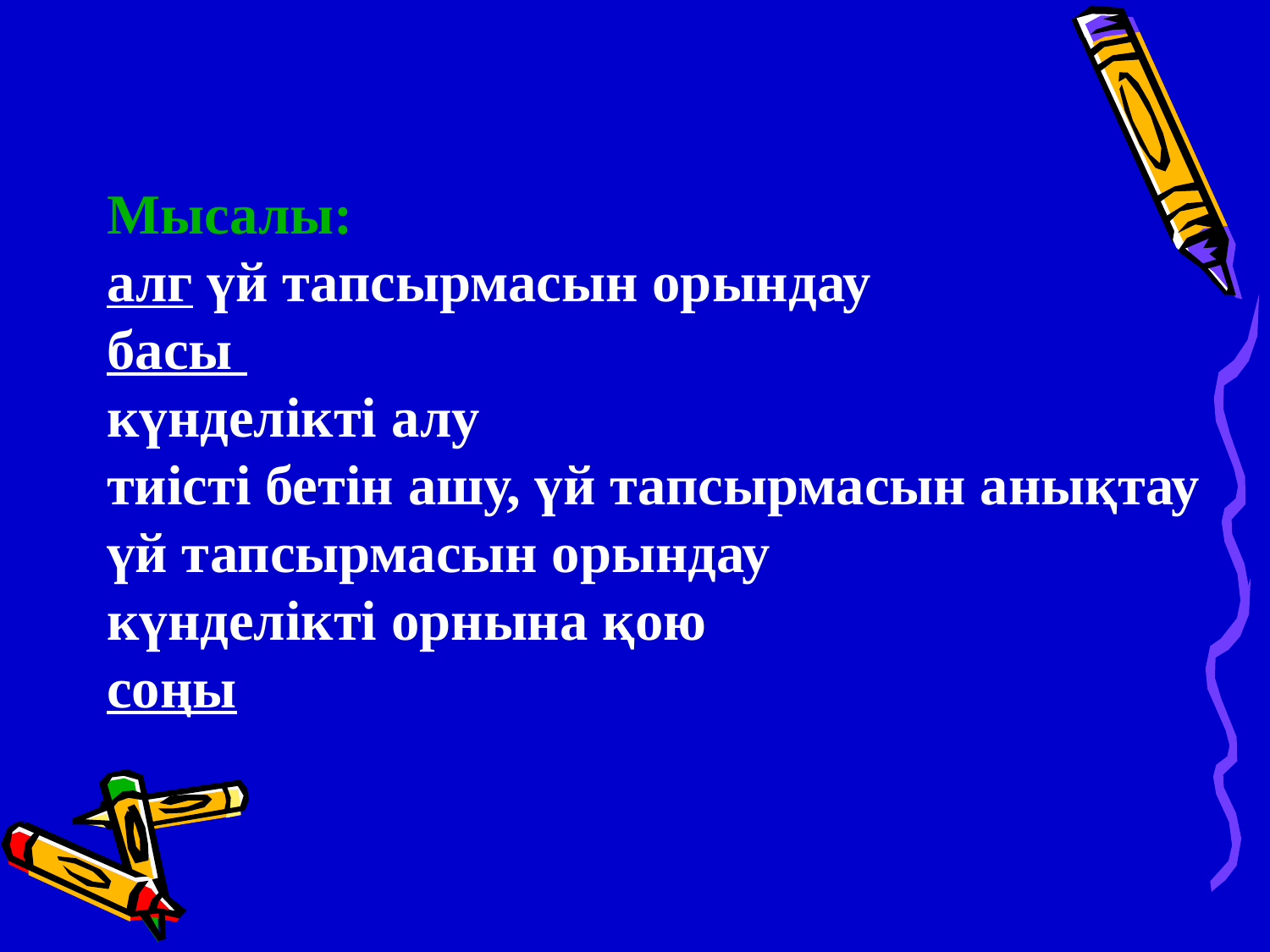

Мысалы:
алг үй тапсырмасын орындау
басы
күнделікті алу
тиісті бетін ашу, үй тапсырмасын анықтау
үй тапсырмасын орындау
күнделікті орнына қою
соңы